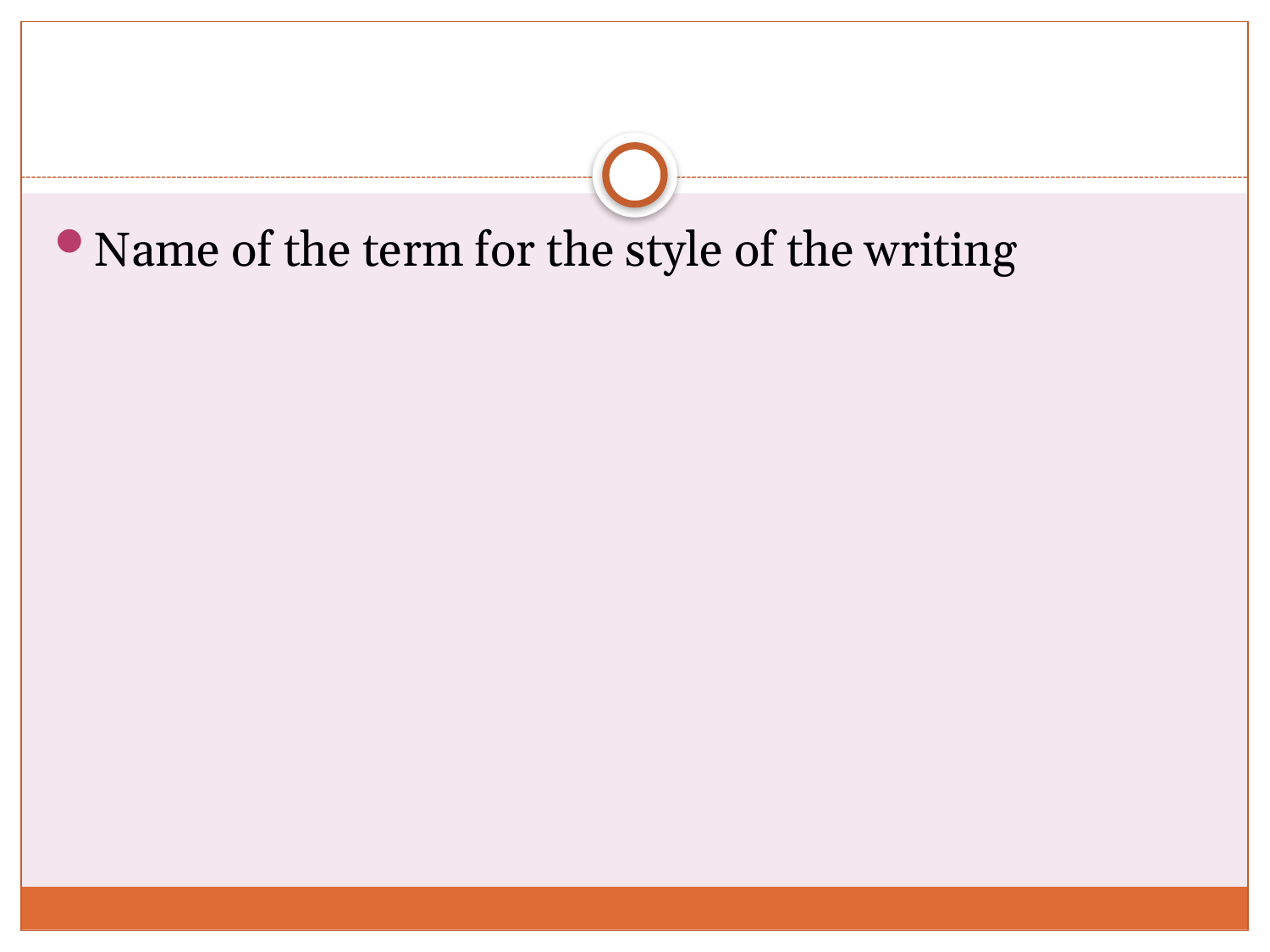

#
Name of the term for the style of the writing